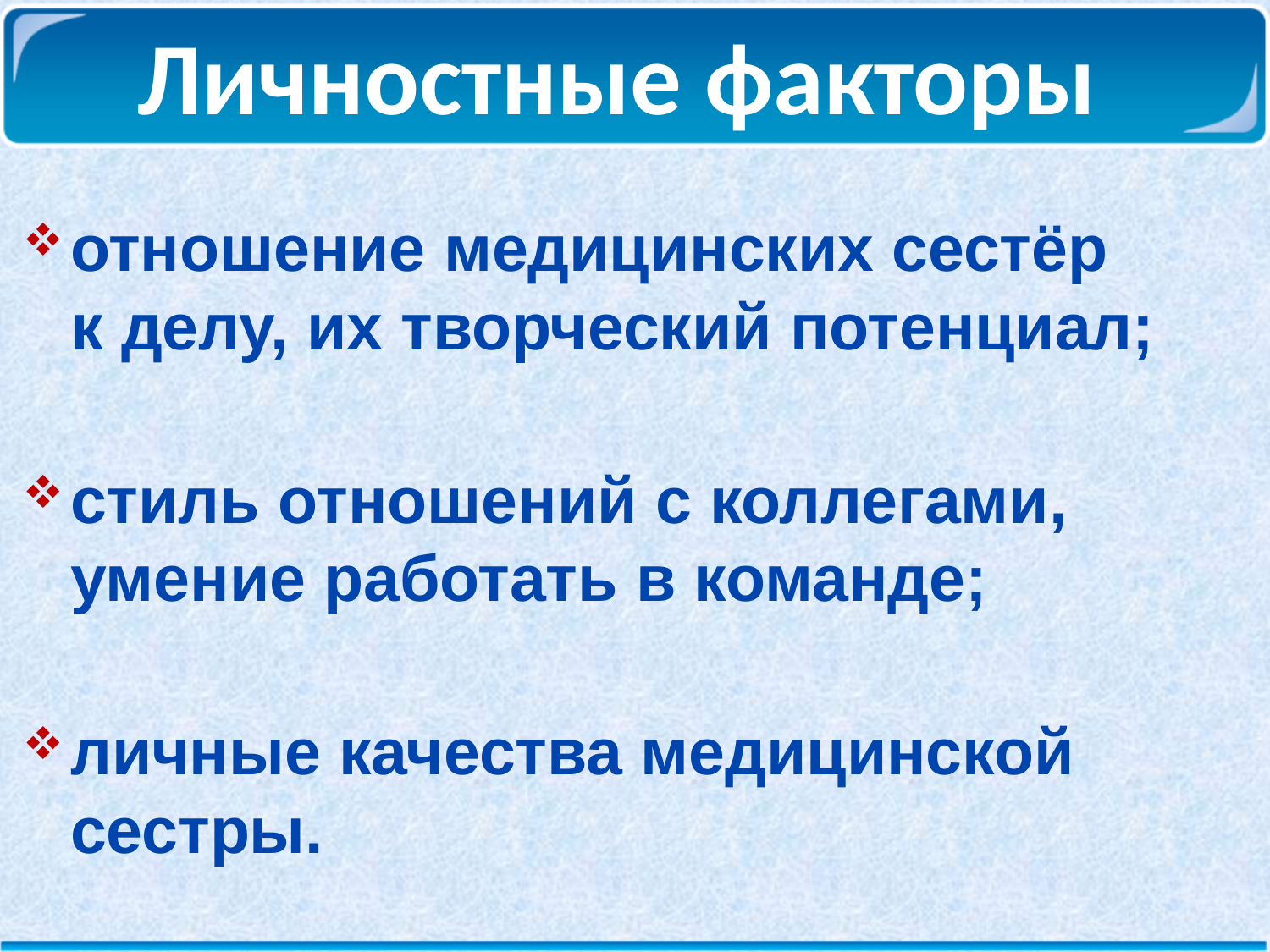

# Личностные факторы
отношение медицинских сестёр       к делу, их творческий потенциал;
стиль отношений с коллегами, умение работать в команде;
личные качества медицинской сестры.